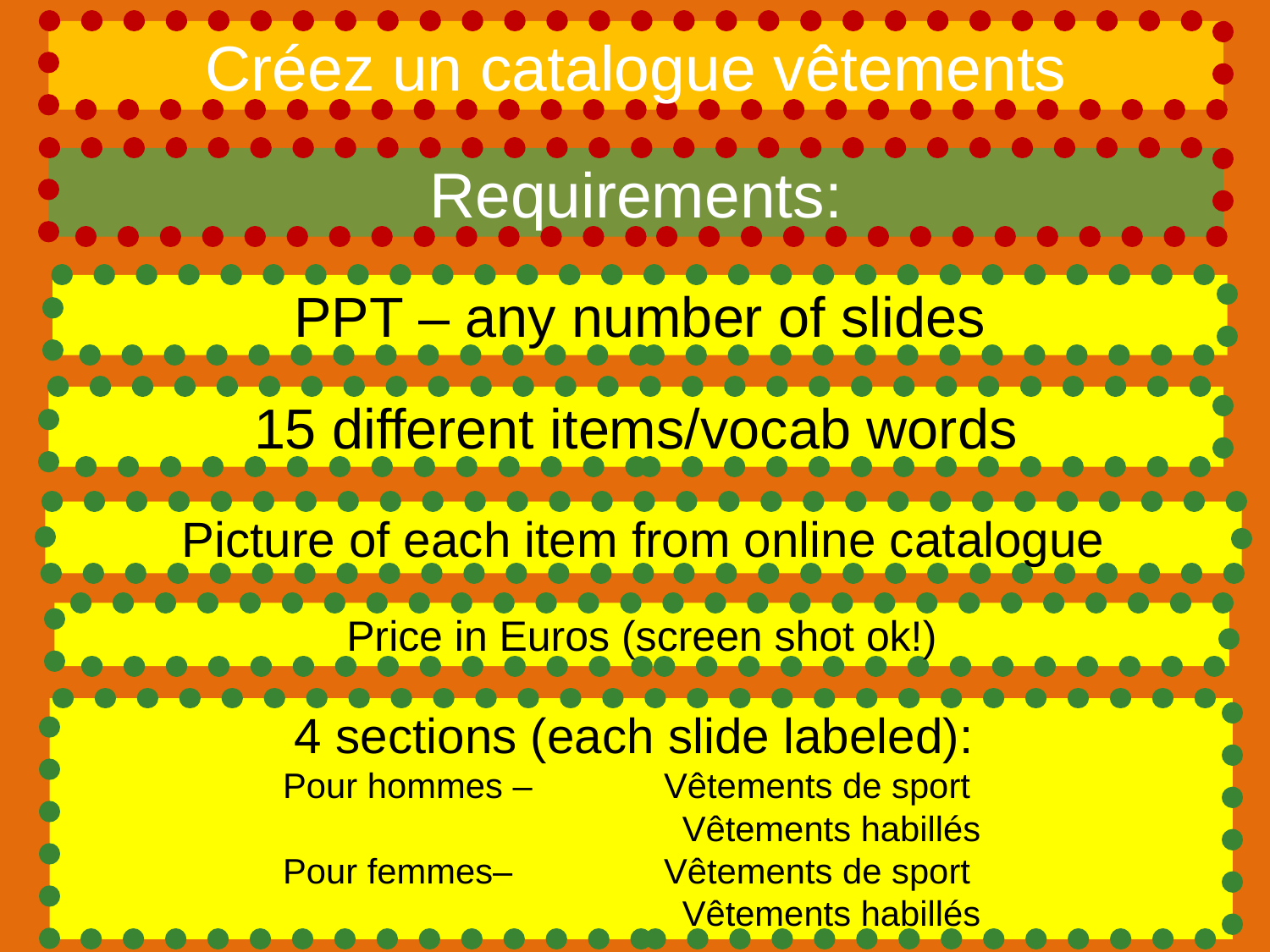

Créez un catalogue vêtements
Requirements:
PPT – any number of slides
15 different items/vocab words
Picture of each item from online catalogue
Price in Euros (screen shot ok!)
4 sections (each slide labeled):
Pour hommes – 	Vêtements de sport
			Vêtements habillés
Pour femmes– 		Vêtements de sport
			Vêtements habillés